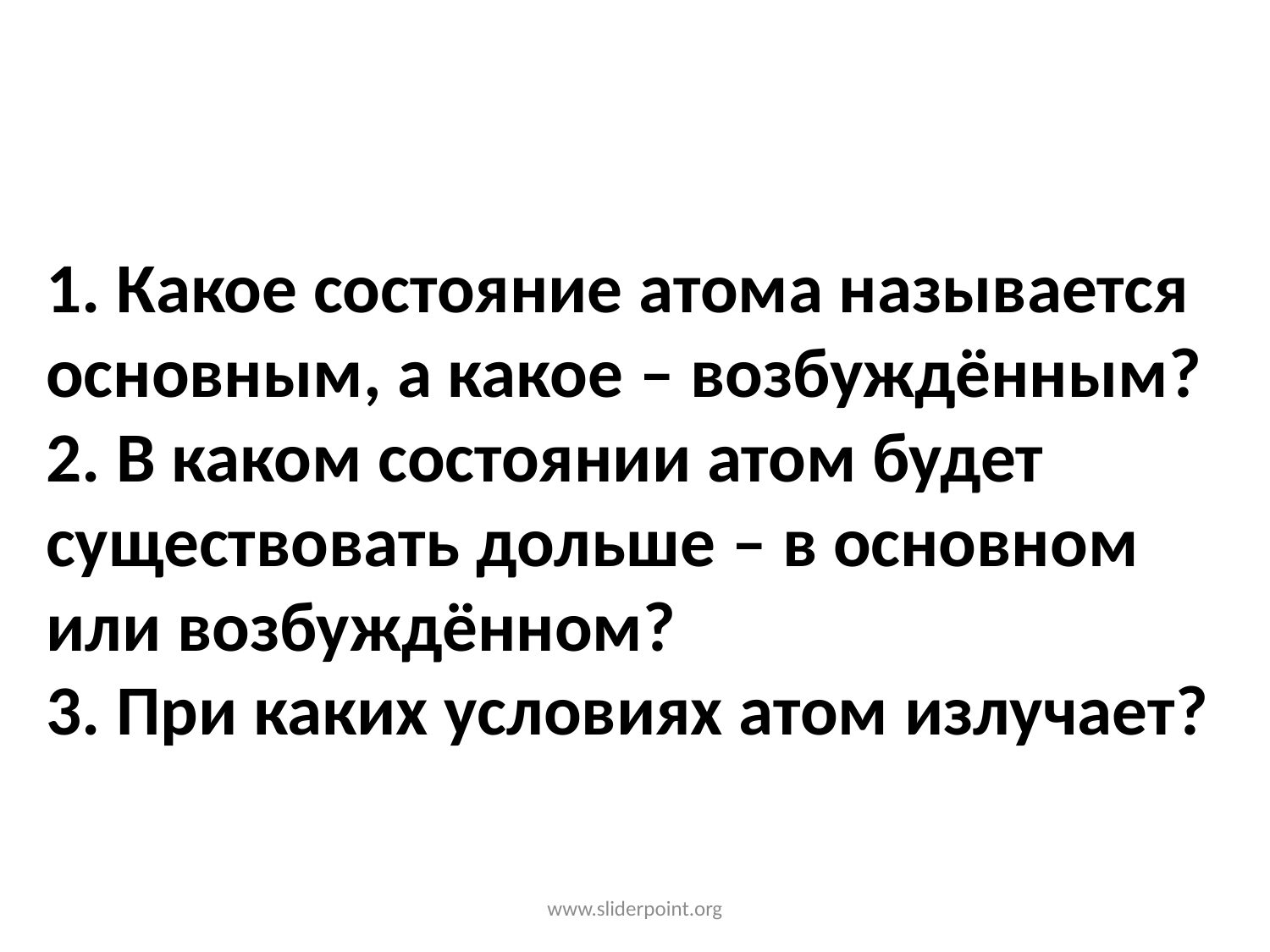

# 1. Какое состояние атома называется основным, а какое – возбуждённым? 2. В каком состоянии атом будет существовать дольше – в основном или возбуждённом? 3. При каких условиях атом излучает?
www.sliderpoint.org